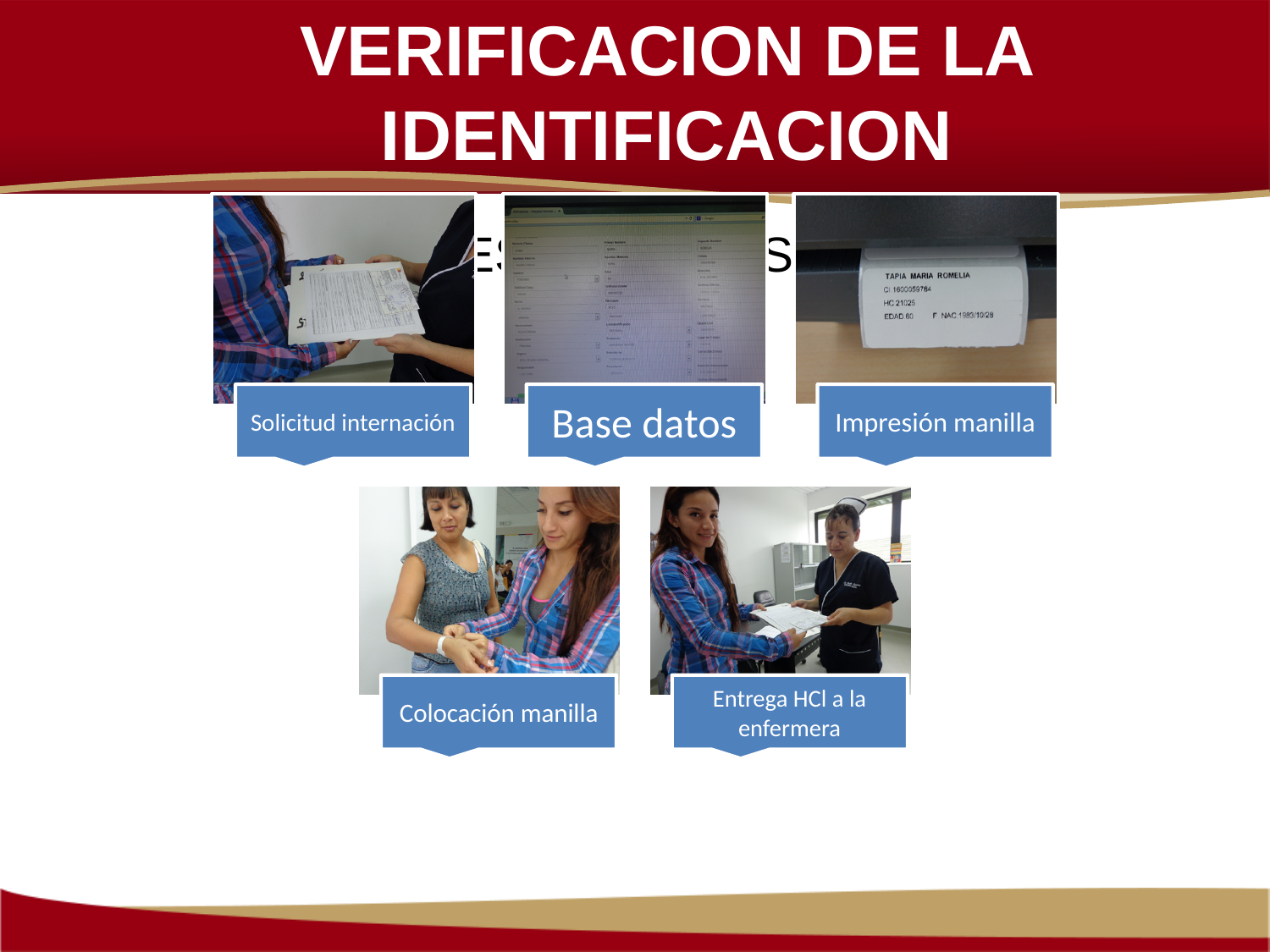

VERIFICACION DE LA IDENTIFICACION
Solicitud internación
Base datos
Impresión manilla
Entrega HCl a la enfermera
Colocación manilla
DEL EGRESO DEL HOSPITAL